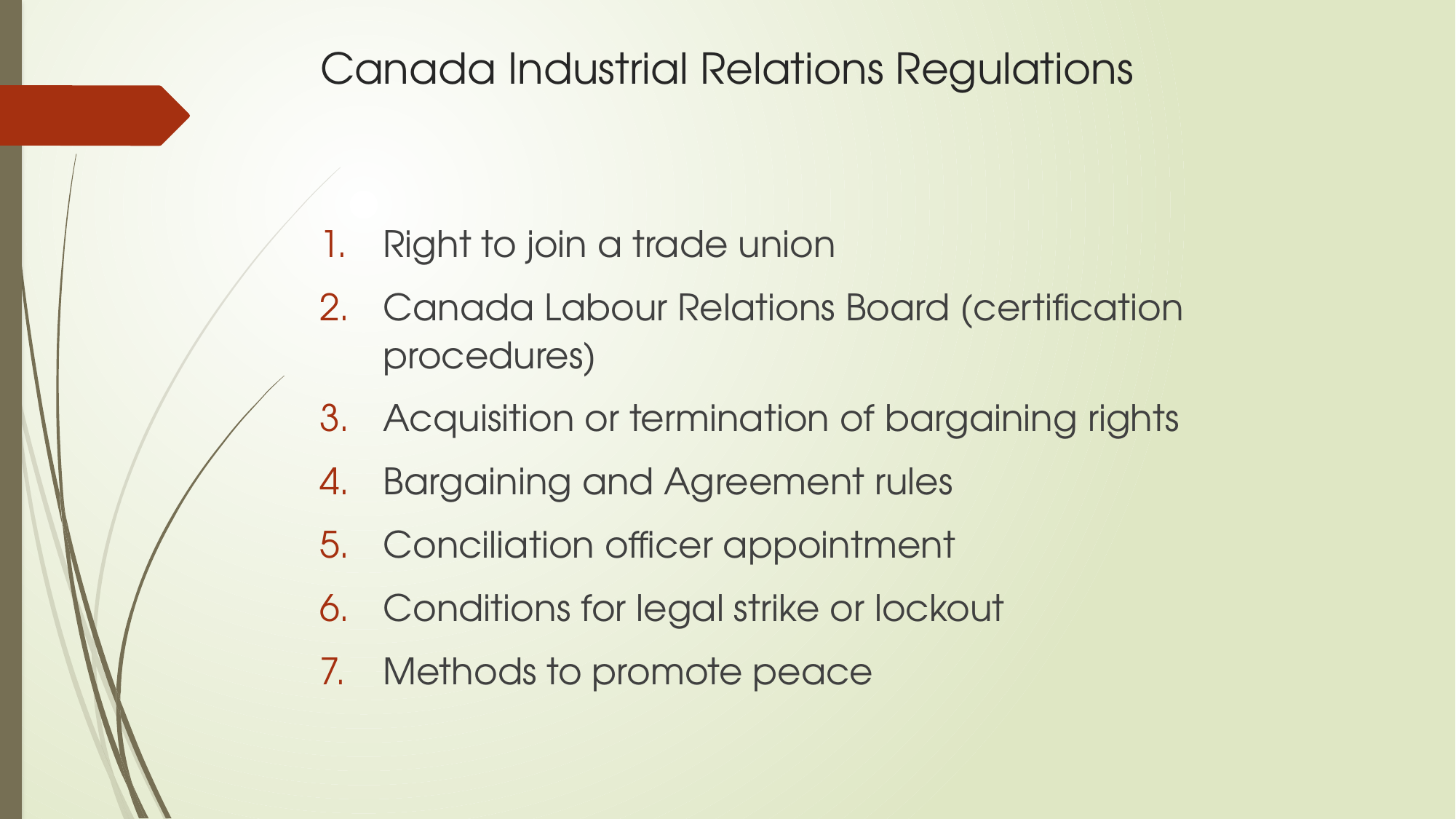

# Canada Industrial Relations Regulations
Right to join a trade union
Canada Labour Relations Board (certification procedures)
Acquisition or termination of bargaining rights
Bargaining and Agreement rules
Conciliation officer appointment
Conditions for legal strike or lockout
Methods to promote peace